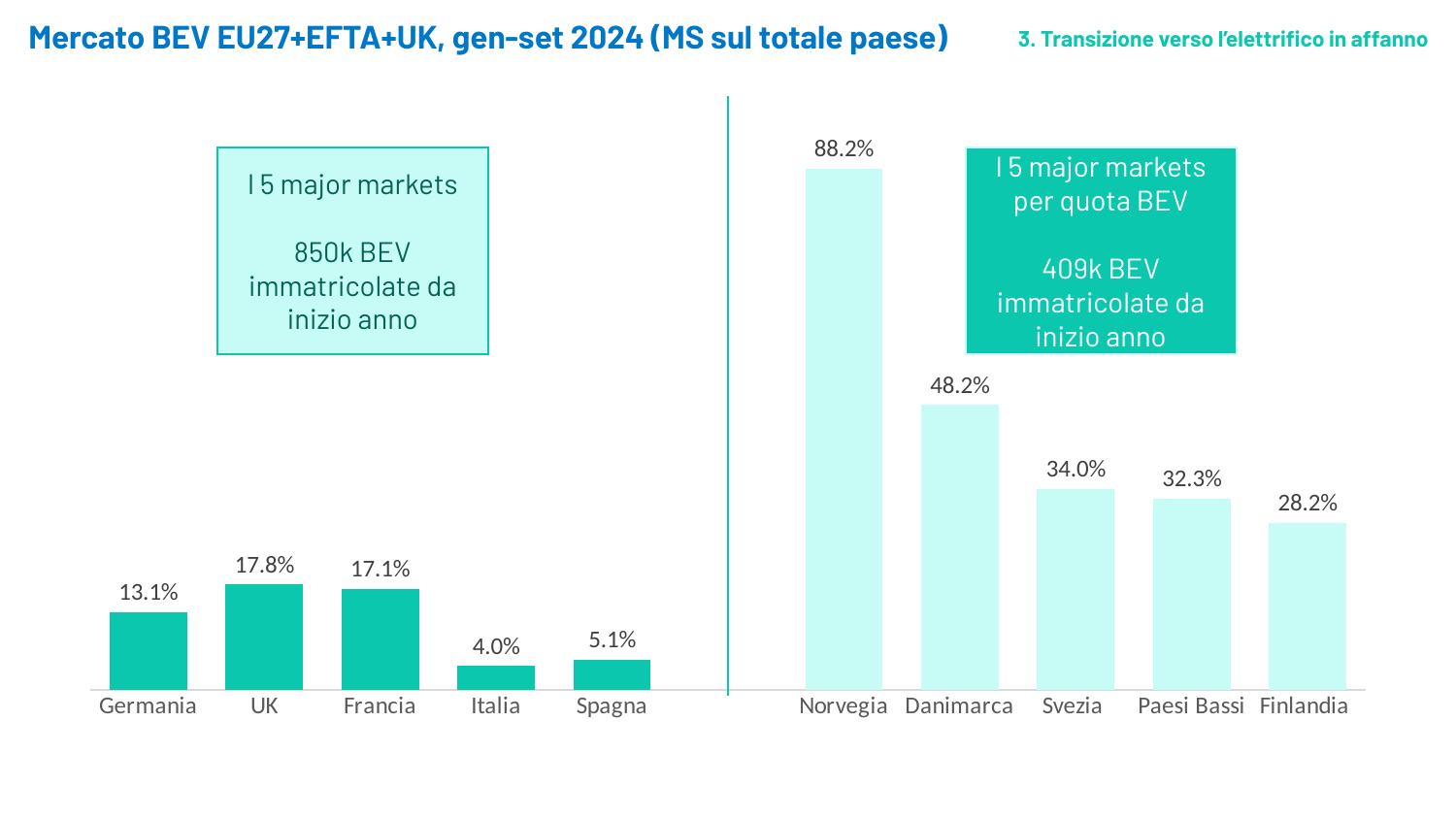

Mercato BEV EU27+EFTA+UK, gen-set 2024 (MS sul totale paese)
Crisi dei microchip
3. Transizione verso l’elettrifico in affanno

### Chart

| Category | MS |
|---|---|
| Germania | 0.131 |
| UK | 0.178 |
| Francia | 0.171 |
| Italia | 0.04 |
| Spagna | 0.051 |
| a | None |
| Norvegia | 0.882 |
| Danimarca | 0.482 |
| Svezia  | 0.34 |
| Paesi Bassi | 0.323 |
| Finlandia  | 0.282 |
I 5 major markets

850k BEV immatricolate da inizio anno
I 5 major markets per quota BEV

409k BEV immatricolate da inizio anno